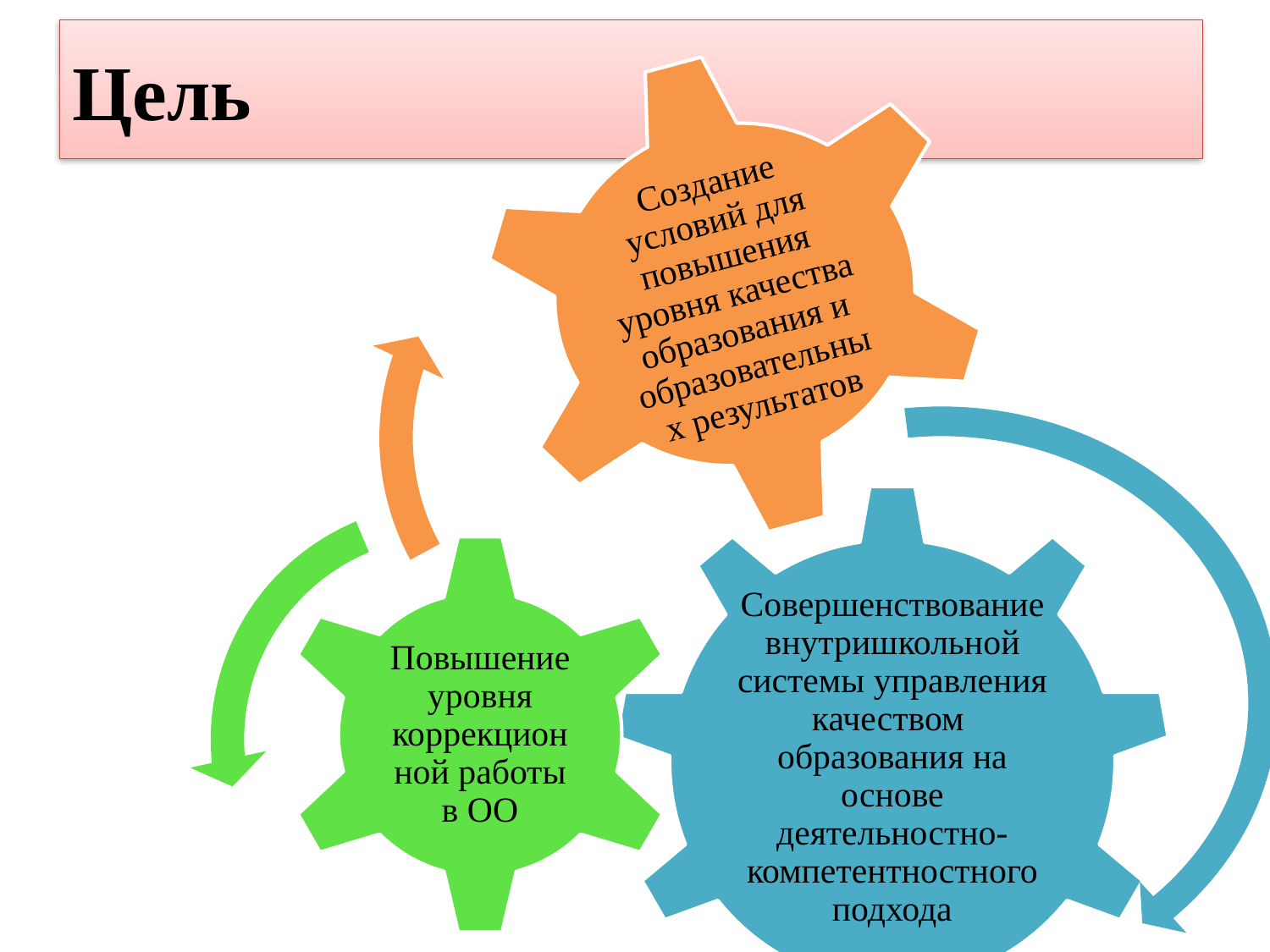

Совершенствование внутришкольной системы управления качеством  образования на основе деятельностно-компетентностного подхода
Повышение уровня коррекционной работы в ОО
Создание условий для повышения уровня качества образования и образовательных результатов
# Цель